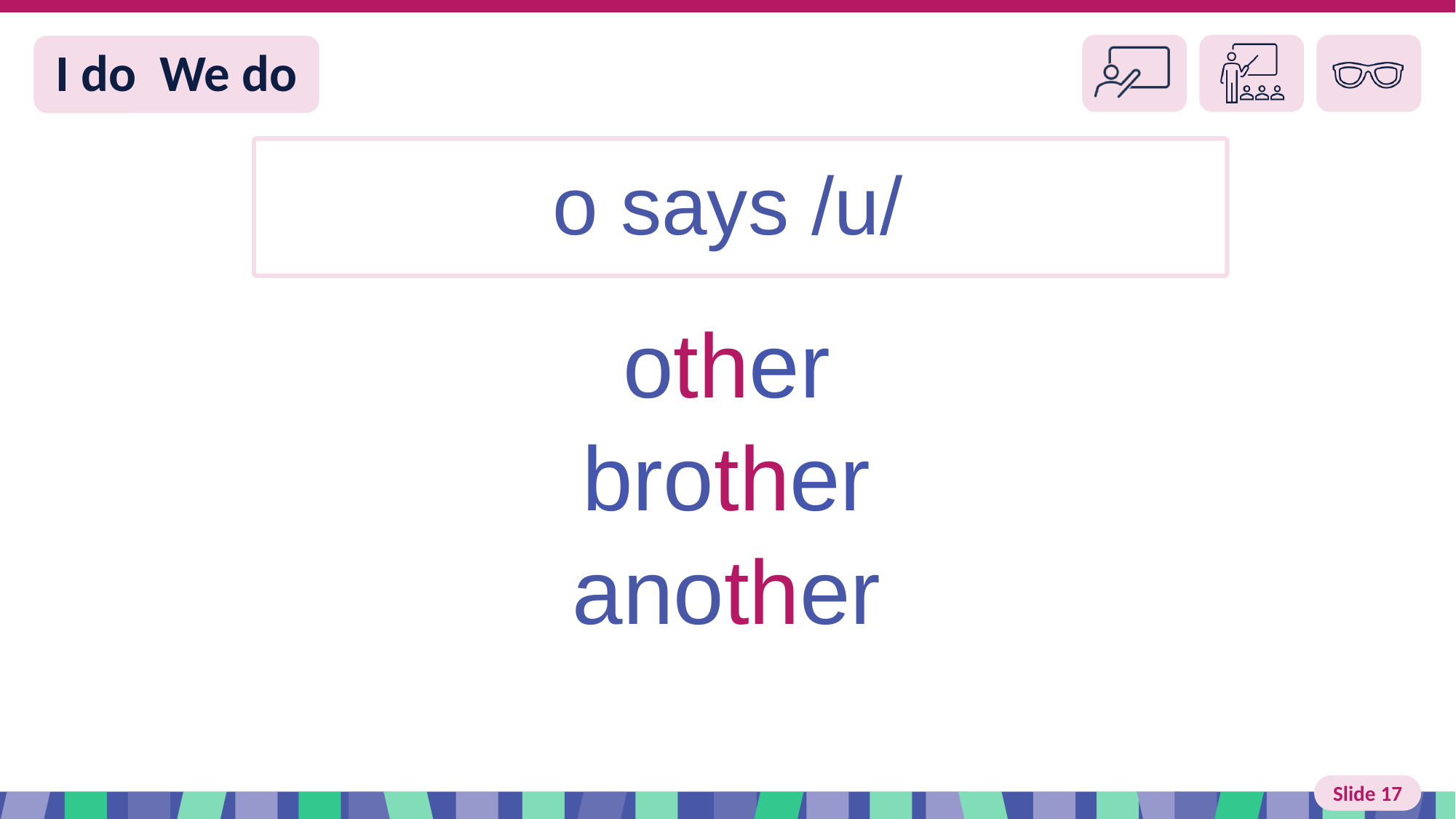

Slide 17 I do We do

o says /u/

other
brother
another